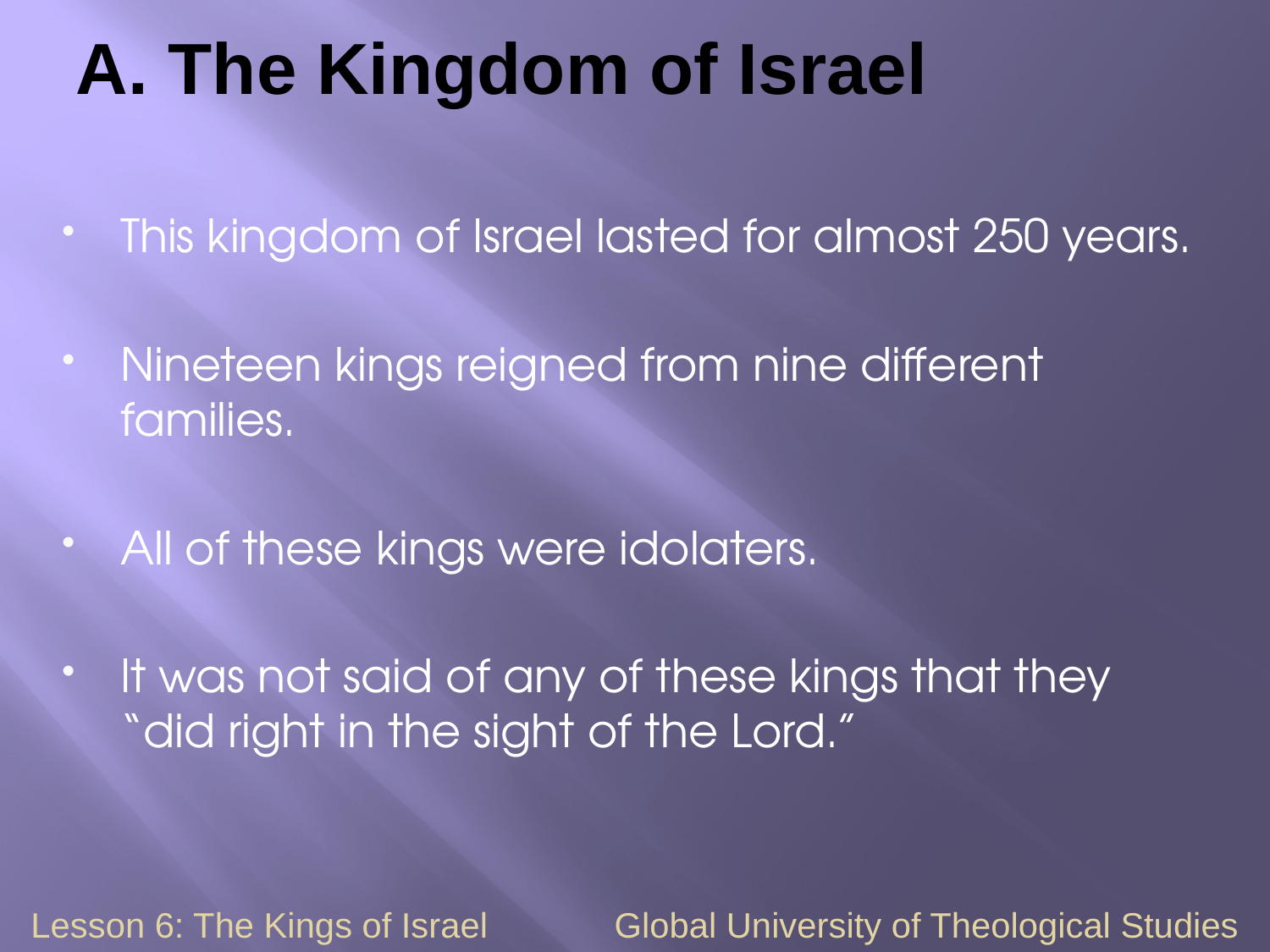

# A. The Kingdom of Israel
This kingdom of Israel lasted for almost 250 years.

Nineteen kings reigned from nine different families.

All of these kings were idolaters.

It was not said of any of these kings that they “did right in the sight of the Lord.”
Lesson 6: The Kings of Israel             Global University of Theological Studies